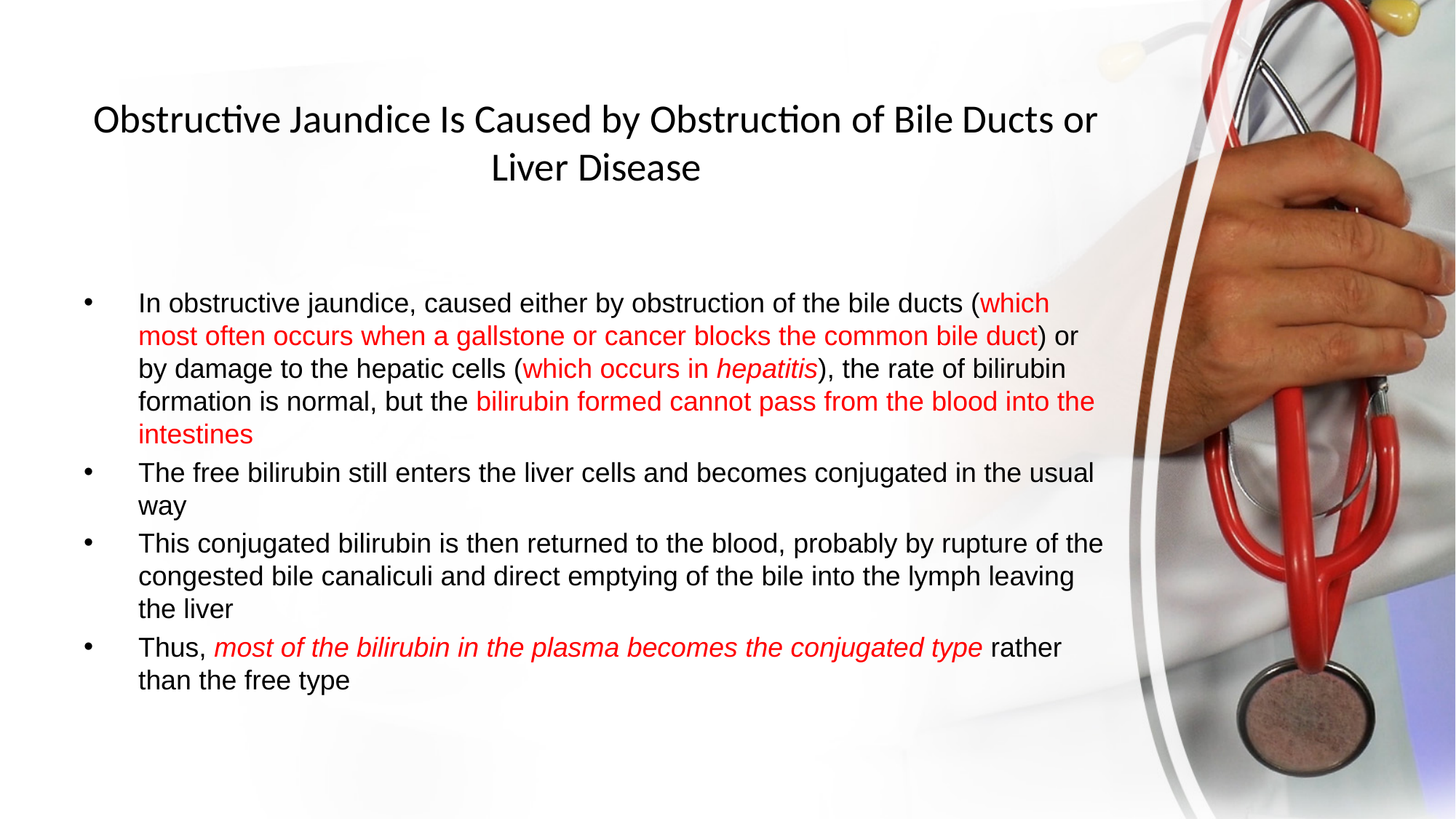

# Obstructive Jaundice Is Caused by Obstruction of Bile Ducts or Liver Disease
In obstructive jaundice, caused either by obstruction of the bile ducts (which most often occurs when a gallstone or cancer blocks the common bile duct) or by damage to the hepatic cells (which occurs in hepatitis), the rate of bilirubin formation is normal, but the bilirubin formed cannot pass from the blood into the intestines
The free bilirubin still enters the liver cells and becomes conjugated in the usual way
This conjugated bilirubin is then returned to the blood, probably by rupture of the congested bile canaliculi and direct emptying of the bile into the lymph leaving the liver
Thus, most of the bilirubin in the plasma becomes the conjugated type rather than the free type